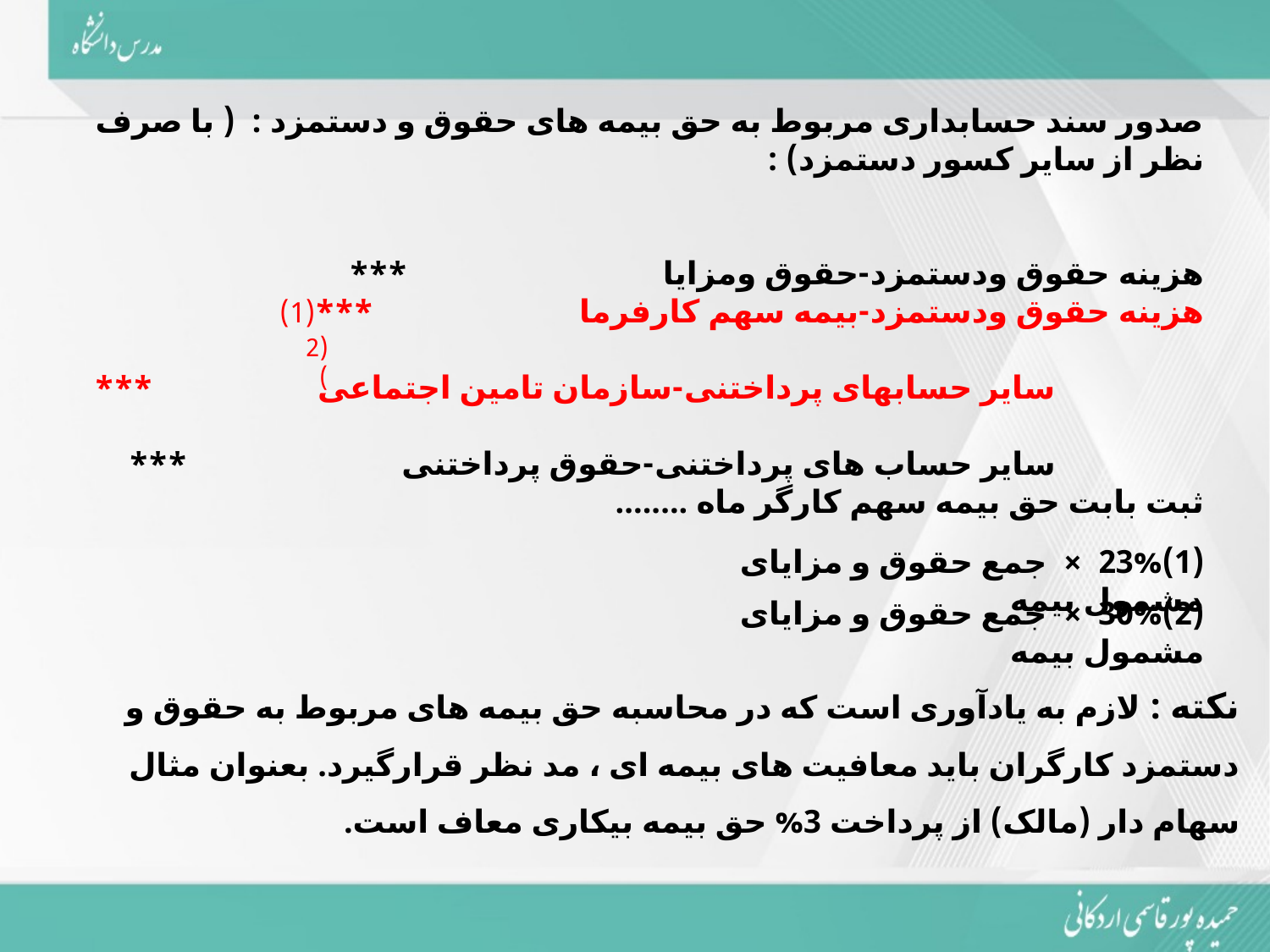

صدور سند حسابداری مربوط به حق بیمه های حقوق و دستمزد :  ( با صرف نظر از سایر کسور دستمزد) :

هزینه حقوق ودستمزد-حقوق ومزایا                               ***
هزینه حقوق ودستمزد-بیمه سهم کارفرما                         ***(1)

                  سایر حسابهای پرداختنی-سازمان تامین اجتماعی                    ***
                  سایر حساب های پرداختنی-حقوق پرداختنی                          ***
ثبت بابت حق بیمه سهم کارگر ماه ........

(2)
(1)23%  ×  جمع حقوق و مزایای مشمول بیمه
(2)30%  ×  جمع حقوق و مزایای مشمول بیمه
نکته : لازم به یادآوری است که در محاسبه حق بیمه های مربوط به حقوق و دستمزد کارگران باید معافیت های بیمه ای ، مد نظر قرارگیرد. بعنوان مثال سهام دار (مالک) از پرداخت 3% حق بیمه بیکاری معاف است.